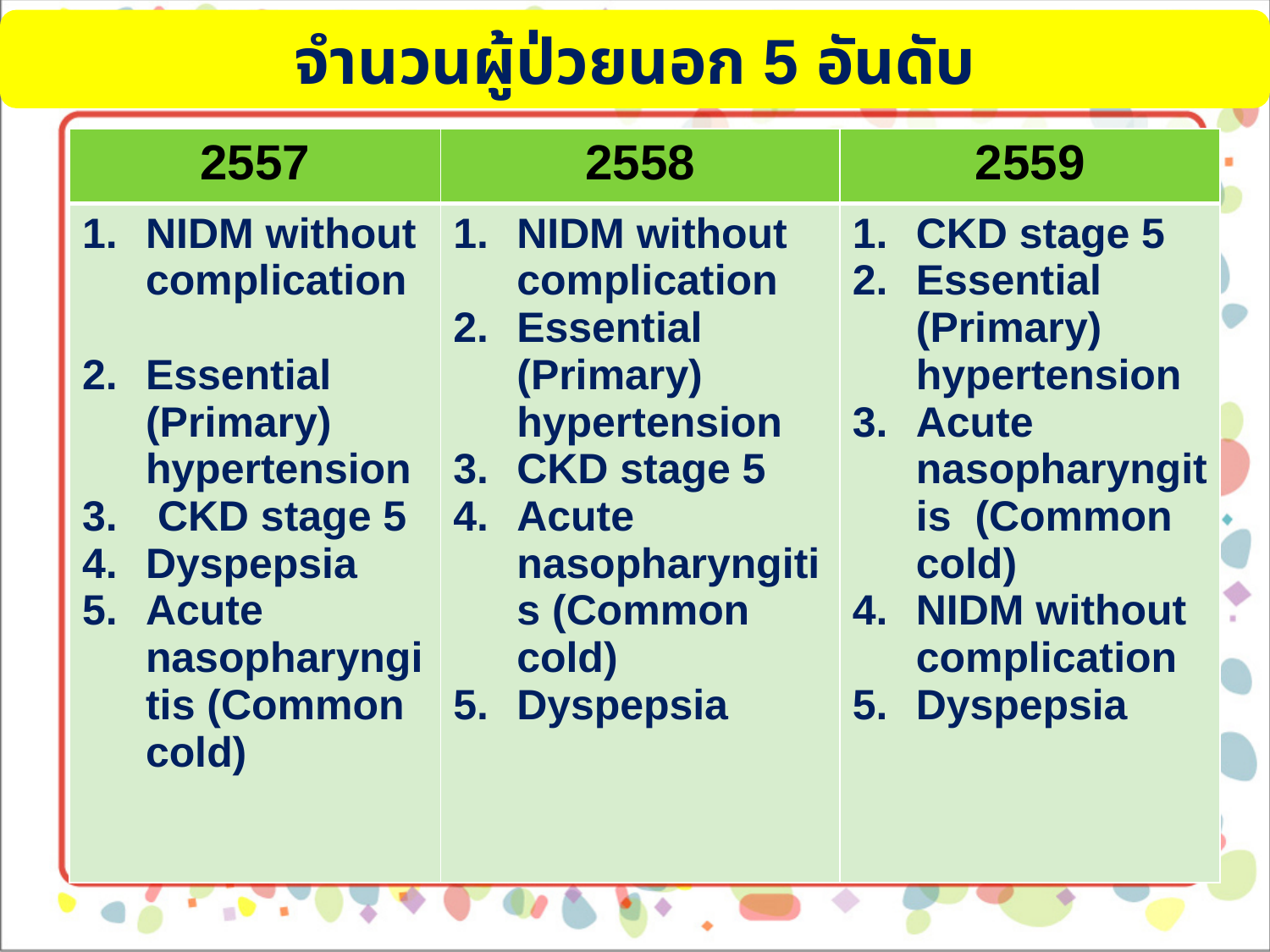

จำนวนผู้ป่วยนอก 5 อันดับ
| 2557 | 2558 | 2559 |
| --- | --- | --- |
| NIDM without complication Essential (Primary) hypertension CKD stage 5 Dyspepsia Acute nasopharyngitis (Common cold) | NIDM without complication Essential (Primary) hypertension CKD stage 5 Acute nasopharyngitis (Common cold) Dyspepsia | CKD stage 5 Essential (Primary) hypertension Acute nasopharyngitis (Common cold) NIDM without complication Dyspepsia |